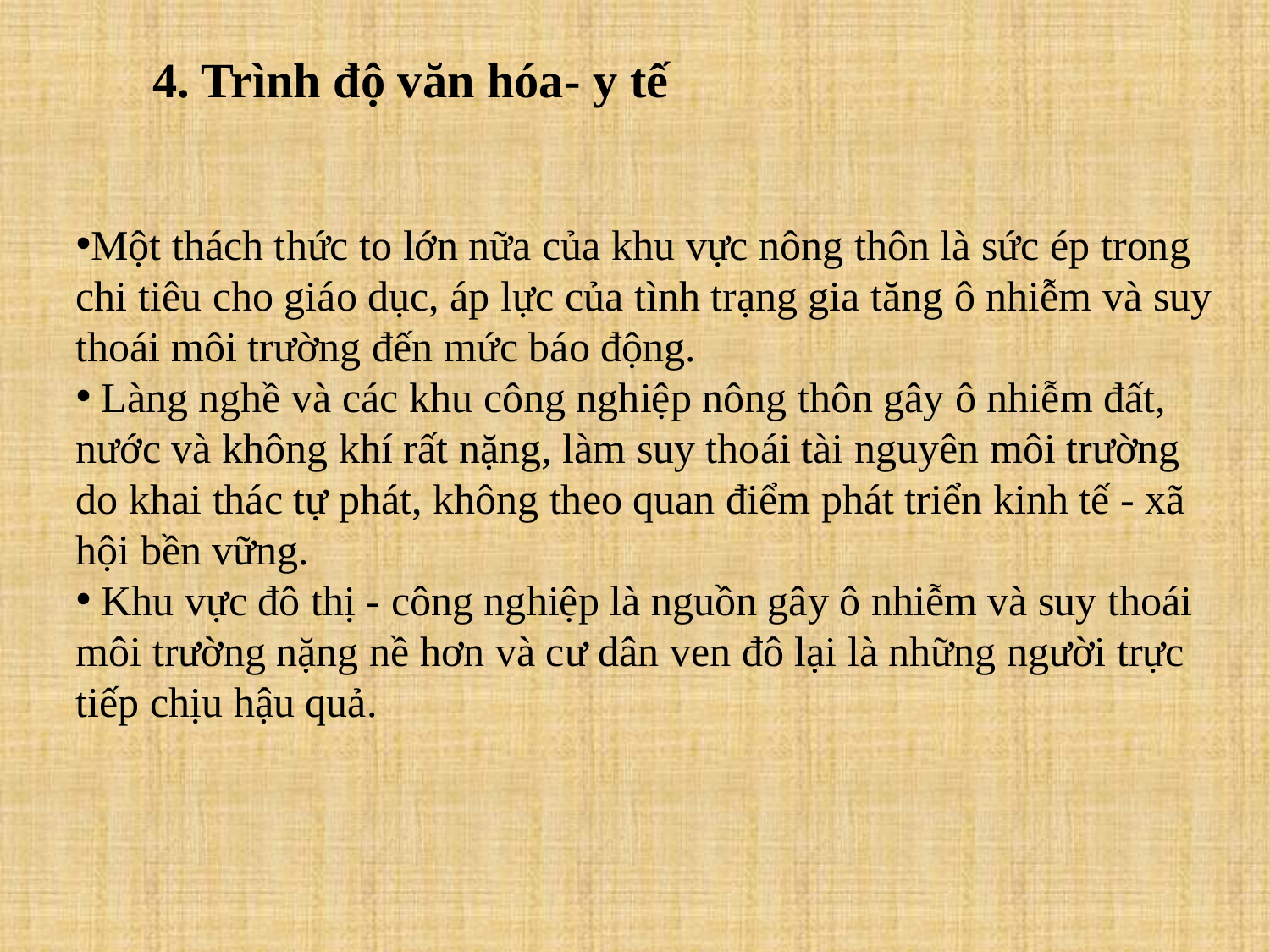

4. Trình độ văn hóa- y tế
Một thách thức to lớn nữa của khu vực nông thôn là sức ép trong chi tiêu cho giáo dục, áp lực của tình trạng gia tăng ô nhiễm và suy thoái môi trường đến mức báo động.
 Làng nghề và các khu công nghiệp nông thôn gây ô nhiễm đất, nước và không khí rất nặng, làm suy thoái tài nguyên môi trường do khai thác tự phát, không theo quan điểm phát triển kinh tế - xã hội bền vững.
 Khu vực đô thị - công nghiệp là nguồn gây ô nhiễm và suy thoái môi trường nặng nề hơn và cư dân ven đô lại là những người trực tiếp chịu hậu quả.